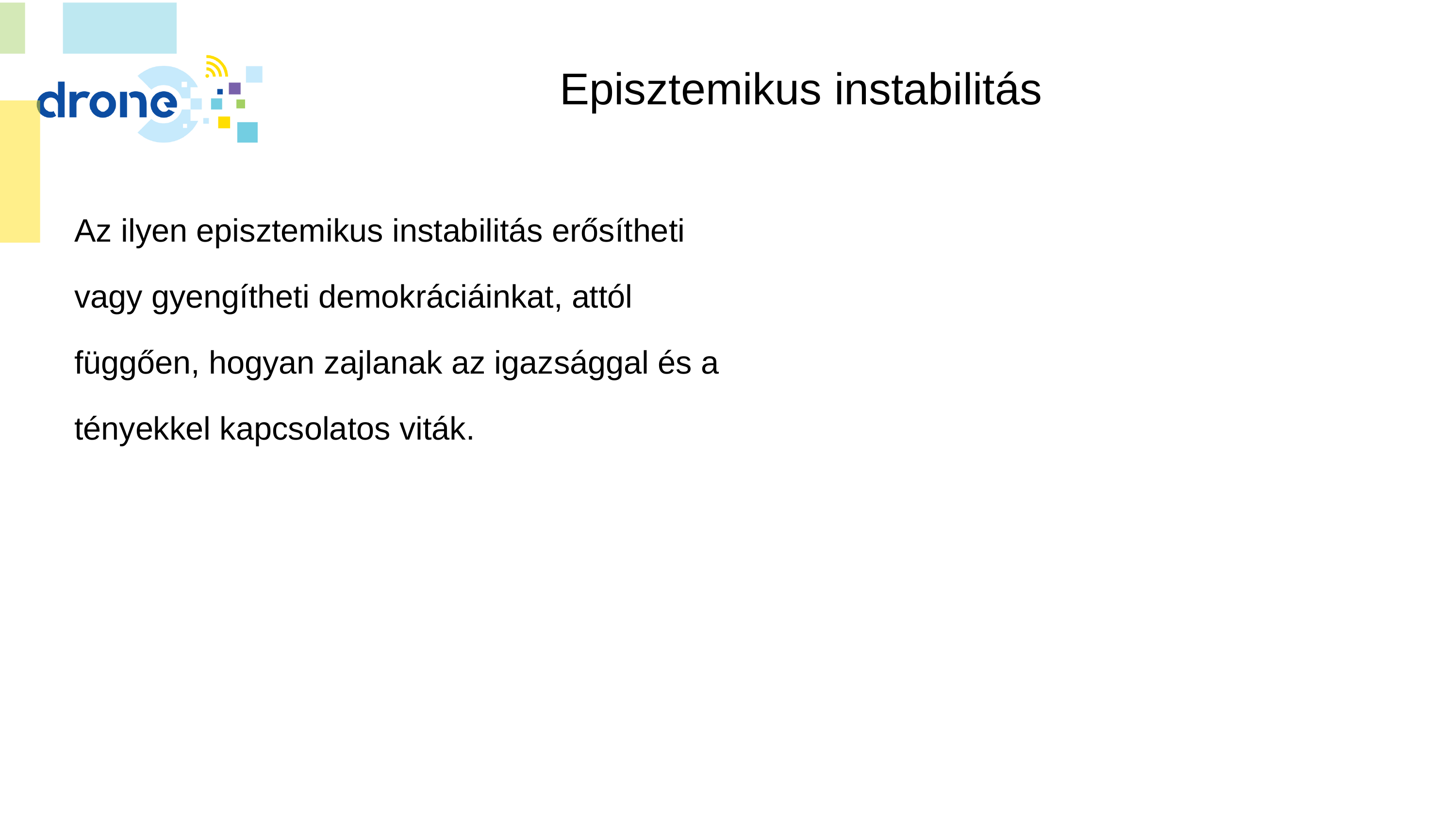

# Episztemikus instabilitás

Az ilyen episztemikus instabilitás erősítheti vagy gyengítheti demokráciáinkat, attól függően, hogyan zajlanak az igazsággal és a tényekkel kapcsolatos viták.